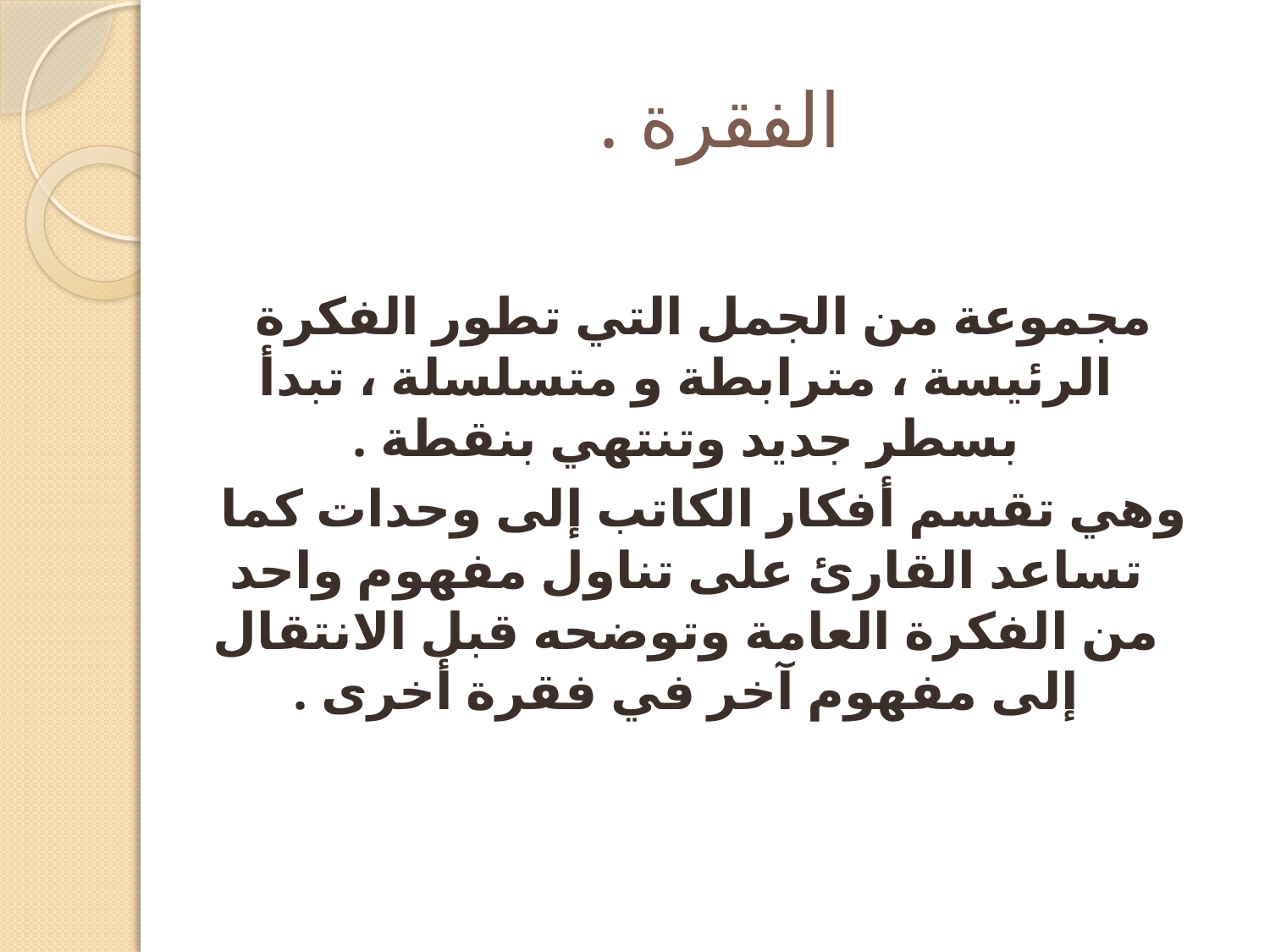

# الفقرة .
مجموعة من الجمل التي تطور الفكرة الرئيسة ، مترابطة و متسلسلة ، تبدأ بسطر جديد وتنتهي بنقطة .
وهي تقسم أفكار الكاتب إلى وحدات كما تساعد القارئ على تناول مفهوم واحد من الفكرة العامة وتوضحه قبل الانتقال إلى مفهوم آخر في فقرة أخرى .